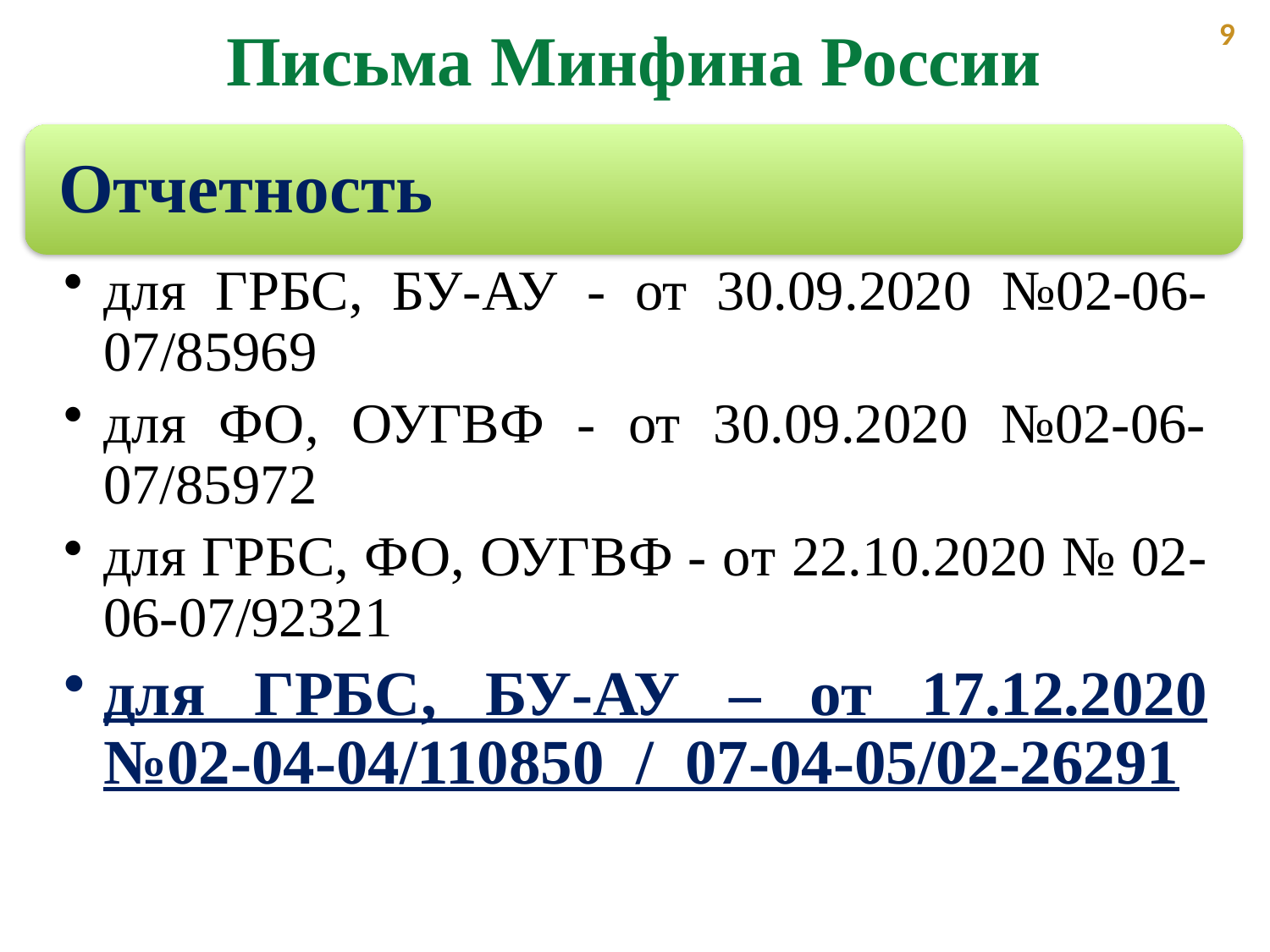

9
Письма Минфина России
Отчетность
для ГРБС, БУ-АУ - от 30.09.2020 №02-06-07/85969
для ФО, ОУГВФ - от 30.09.2020 №02-06-07/85972
для ГРБС, ФО, ОУГВФ - от 22.10.2020 № 02-06-07/92321
для ГРБС, БУ-АУ – от 17.12.2020
№02-04-04/110850  /  07-04-05/02-26291